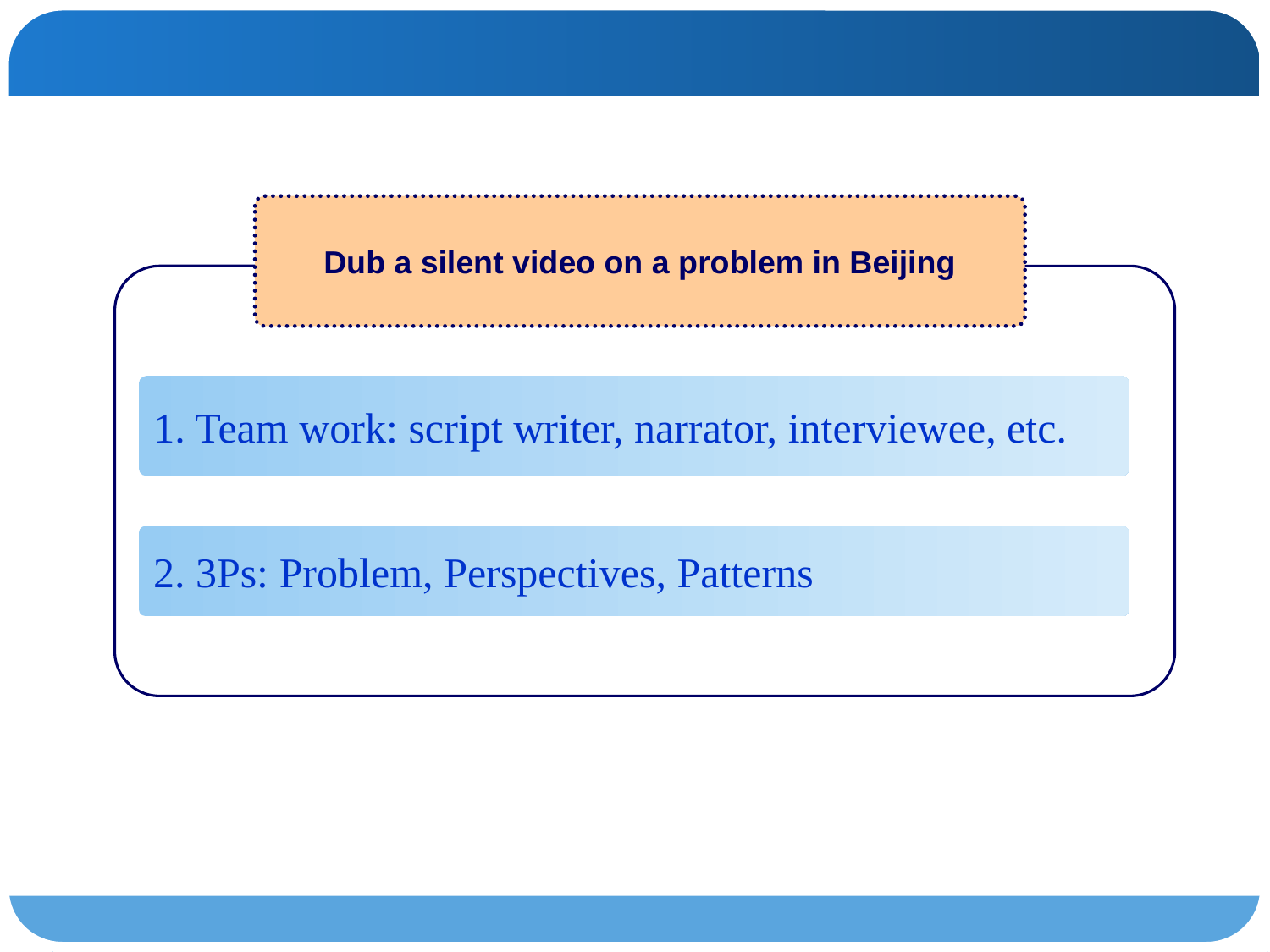

Dub a silent video on a problem in Beijing

1. Team work: script writer, narrator, interviewee, etc.
2. 3Ps: Problem, Perspectives, Patterns